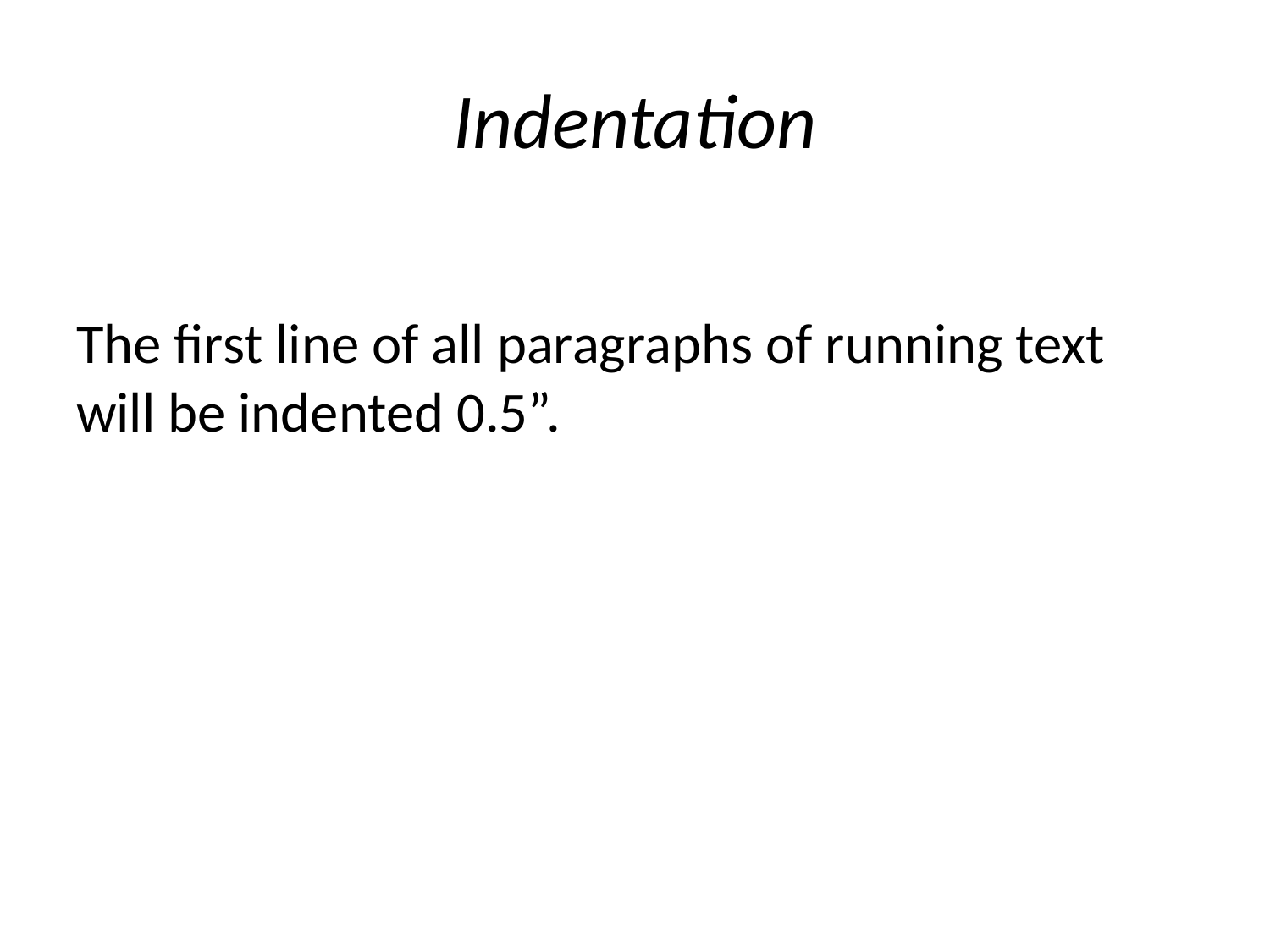

# Indentation

The first line of all paragraphs of running text will be indented 0.5”.